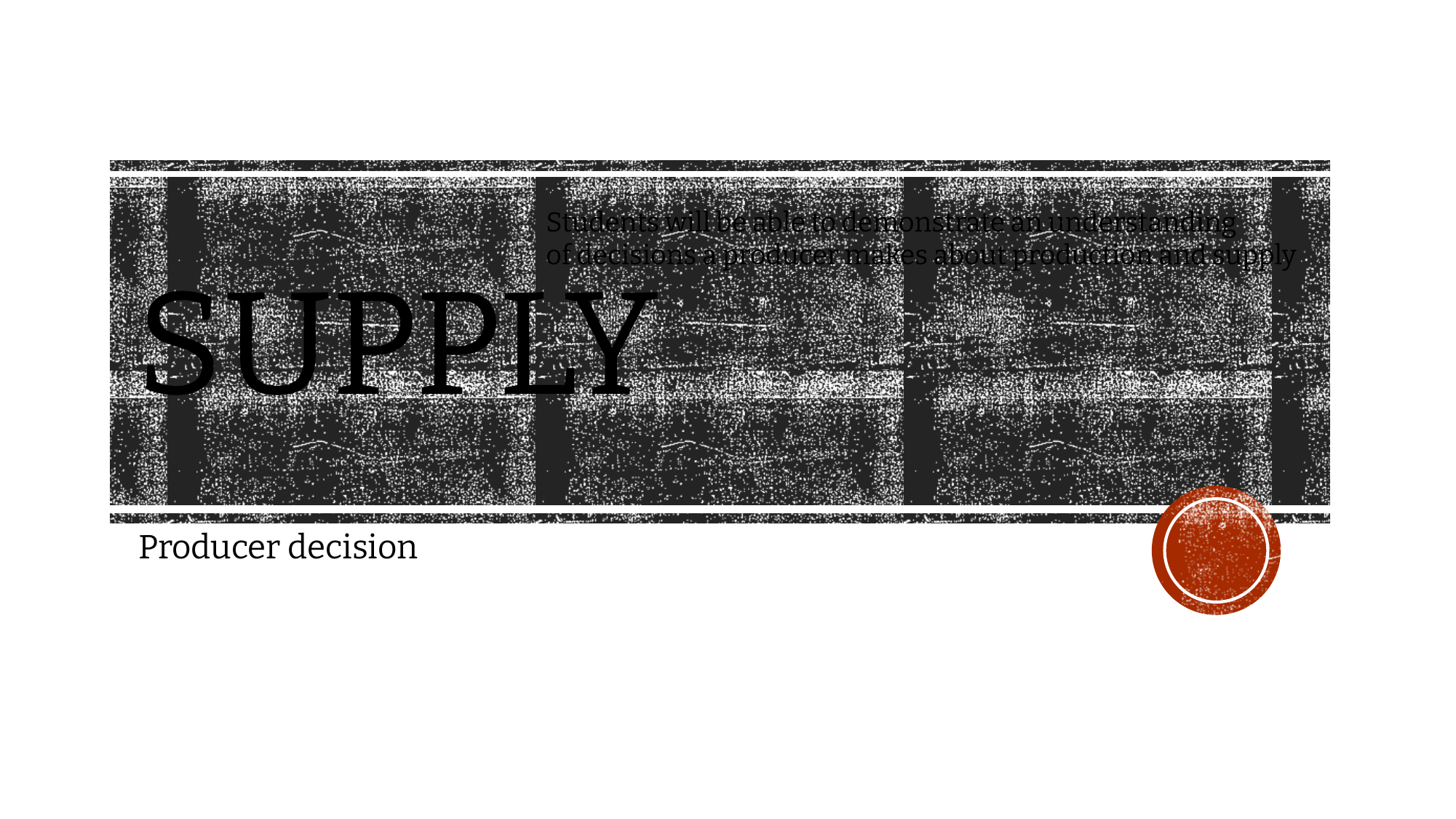

# Supply
Students will be able to demonstrate an understanding
of decisions a producer makes about production and supply
Producer decision